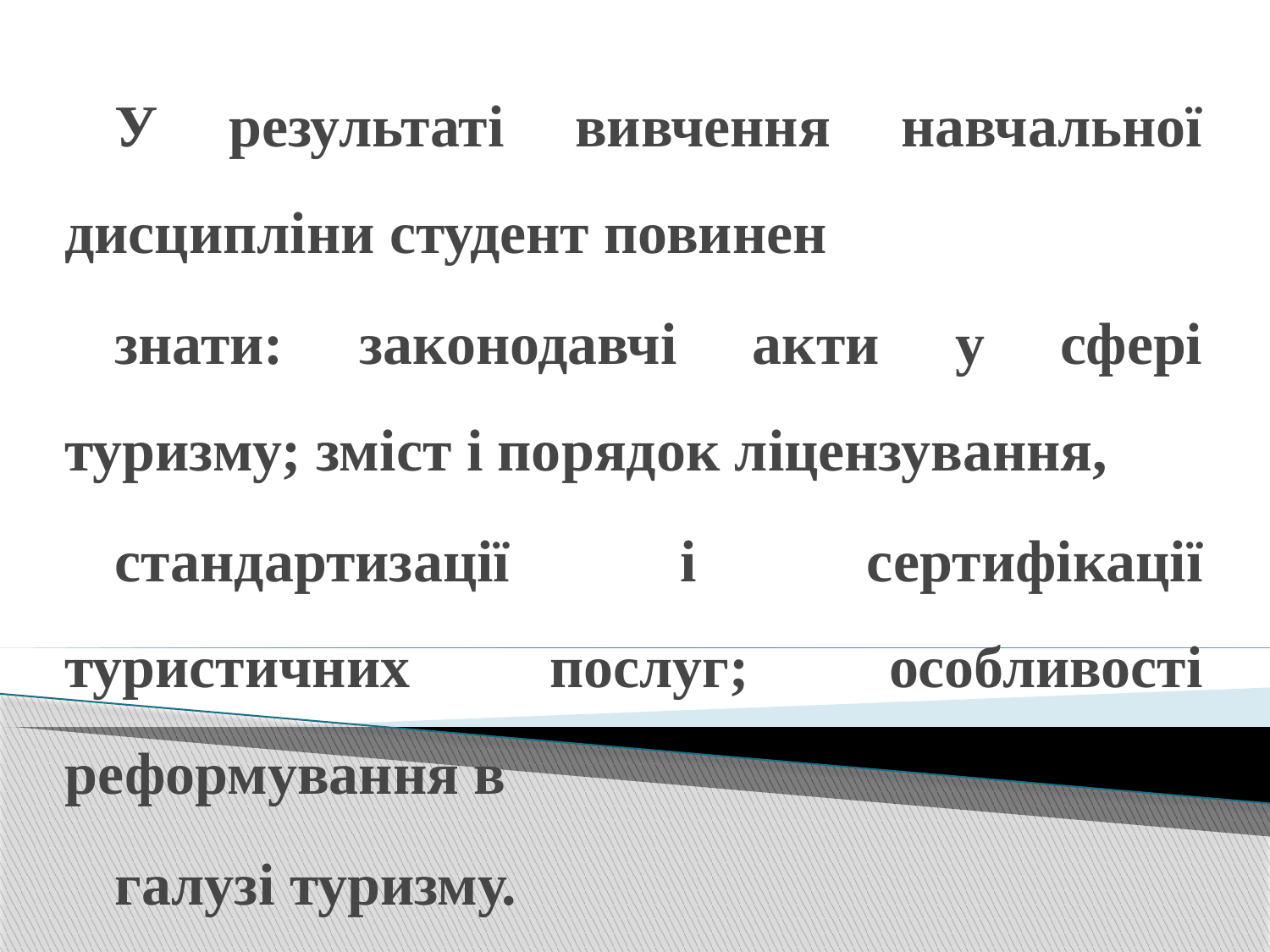

У результаті вивчення навчальної дисципліни студент повинен
знати: законодавчі акти у сфері туризму; зміст і порядок ліцензування,
стандартизації і сертифікації туристичних послуг; особливості реформування в
галузі туризму.